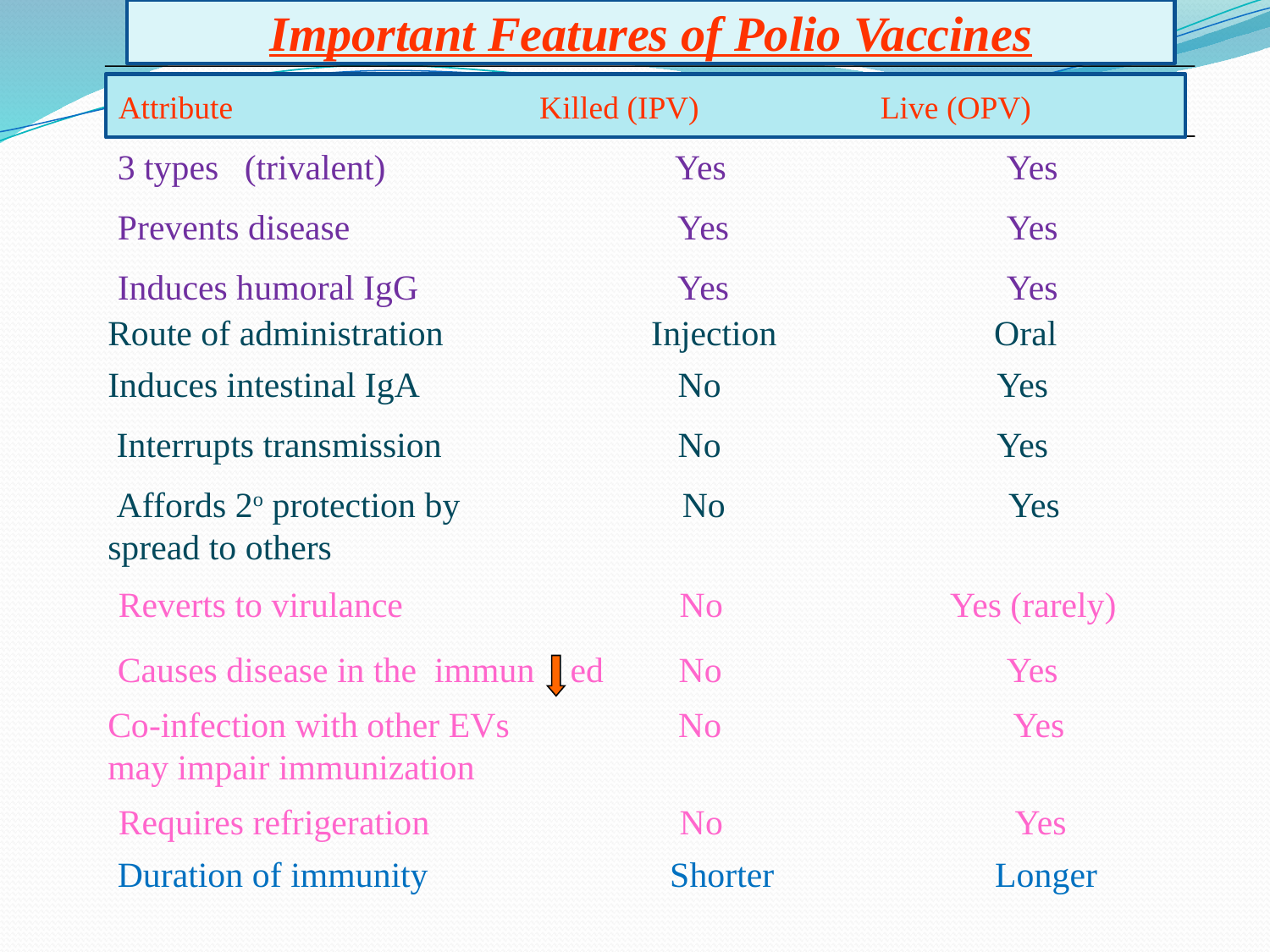

Important Features of Polio Vaccines

Attribute			     Killed (IPV)		Live (OPV)

3 types	(trivalent)	                    Yes			Yes
Prevents disease			      Yes			Yes
Induces humoral IgG		      Yes			Yes

Route of administration 		    Injection	              Oral
Induces intestinal IgA 		       No			Yes
 Interrupts transmission 		       No			Yes
 Affords 2o protection by                         No                                Yes      spread to others

Reverts to virulance 		      No		        Yes (rarely)
Causes disease in the  immun    ed	      No			Yes

Co-infection with other EVs                   No 			  Yes        may impair immunization
Requires refrigeration 		      No			 Yes
Duration of immunity  		     Shorter  	             Longer